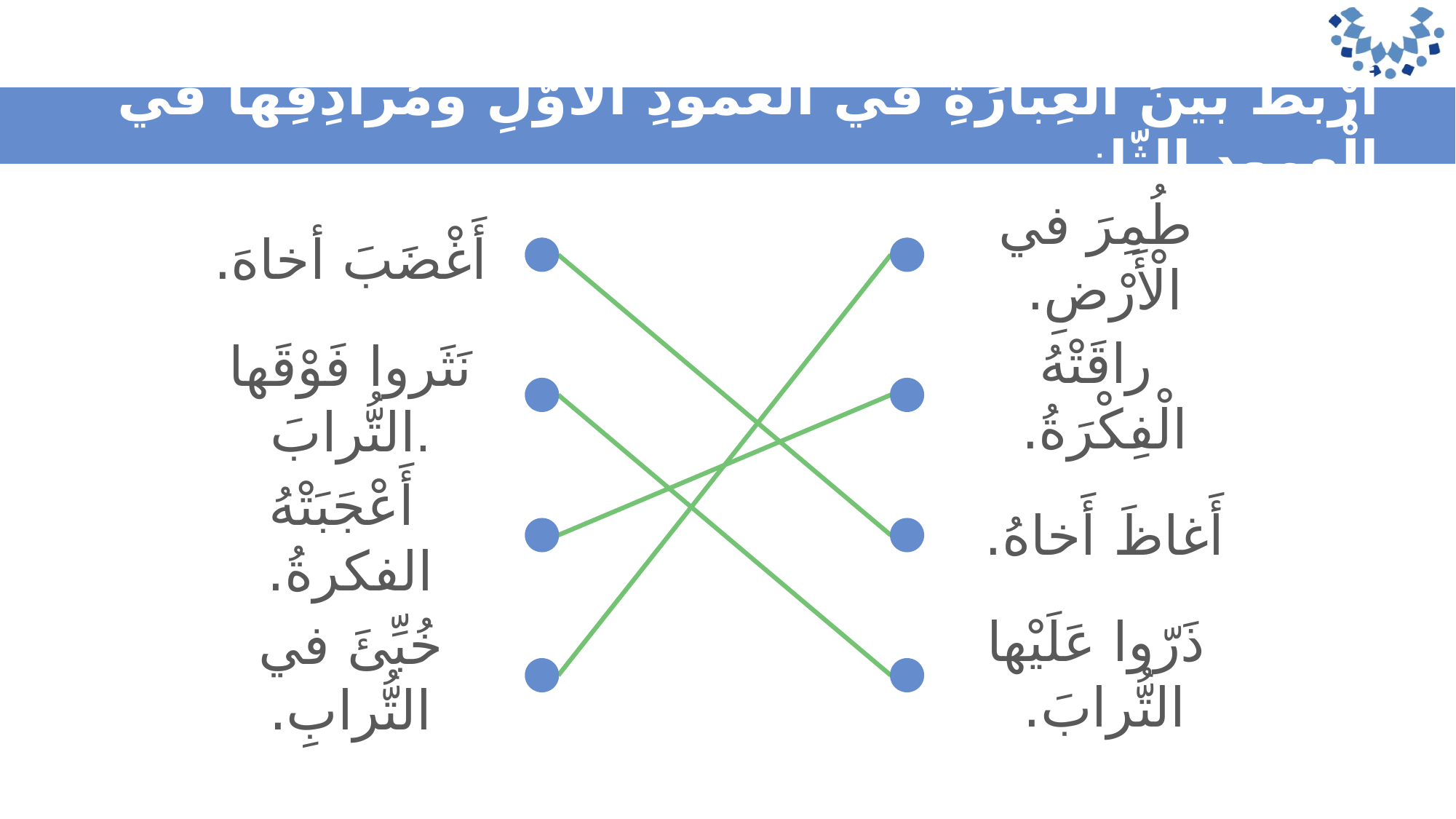

أرْبُطُ بَيْنَ الْعِبارَةِ في الْعمودِ الأوَّلِ ومُرادِفِها في الْعمودِ الثّاني.
 طُمِرَ في الْأَرْضِ.
أَغْضَبَ أخاهَ.

 راقَتْهُ الْفِكْرَةُ.
نَثَروا فَوْقَها التُّرابَ.
أَغاظَ أَخاهُ.
 أَعْجَبَتْهُ الفكرةُ.
 ذَرّوا عَلَيْها التُّرابَ.
خُبِّئَ في التُّرابِ.